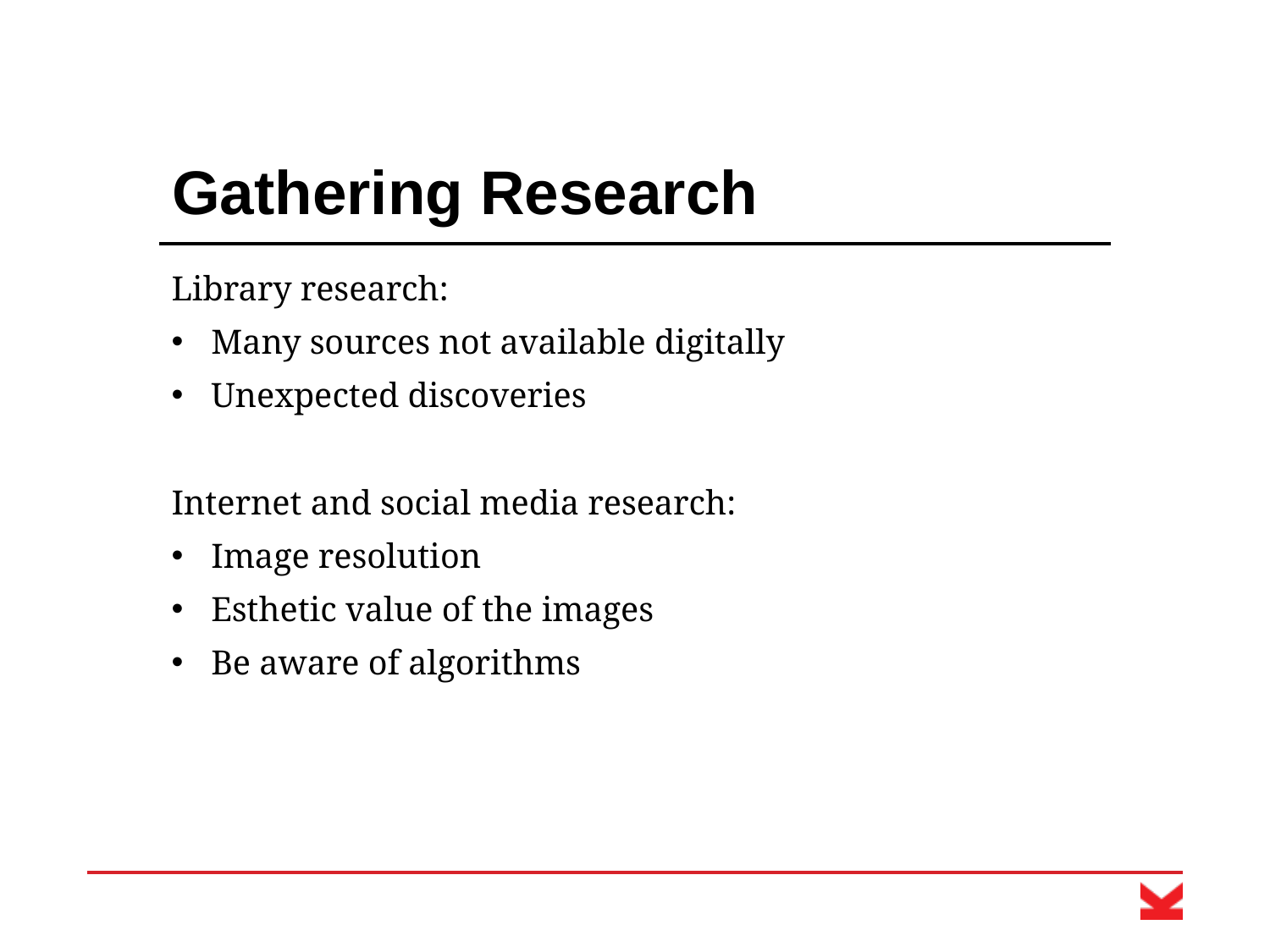

# Gathering Research
Library research:
Many sources not available digitally
Unexpected discoveries

Internet and social media research:
Image resolution
Esthetic value of the images
Be aware of algorithms